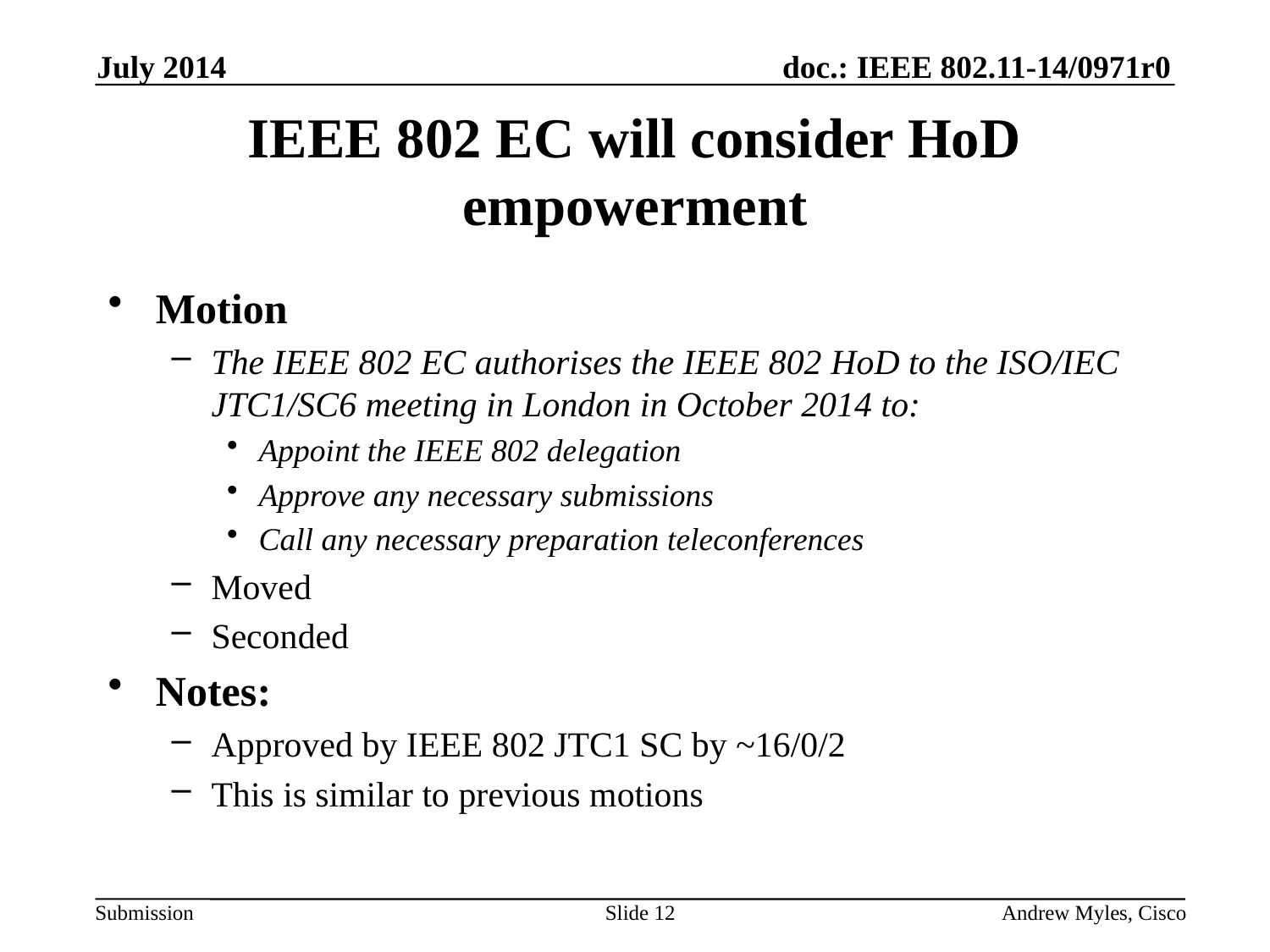

July 2014
# IEEE 802 EC will consider HoD empowerment
Motion
The IEEE 802 EC authorises the IEEE 802 HoD to the ISO/IEC JTC1/SC6 meeting in London in October 2014 to:
Appoint the IEEE 802 delegation
Approve any necessary submissions
Call any necessary preparation teleconferences
Moved
Seconded
Notes:
Approved by IEEE 802 JTC1 SC by ~16/0/2
This is similar to previous motions

Slide 12
Andrew Myles, Cisco